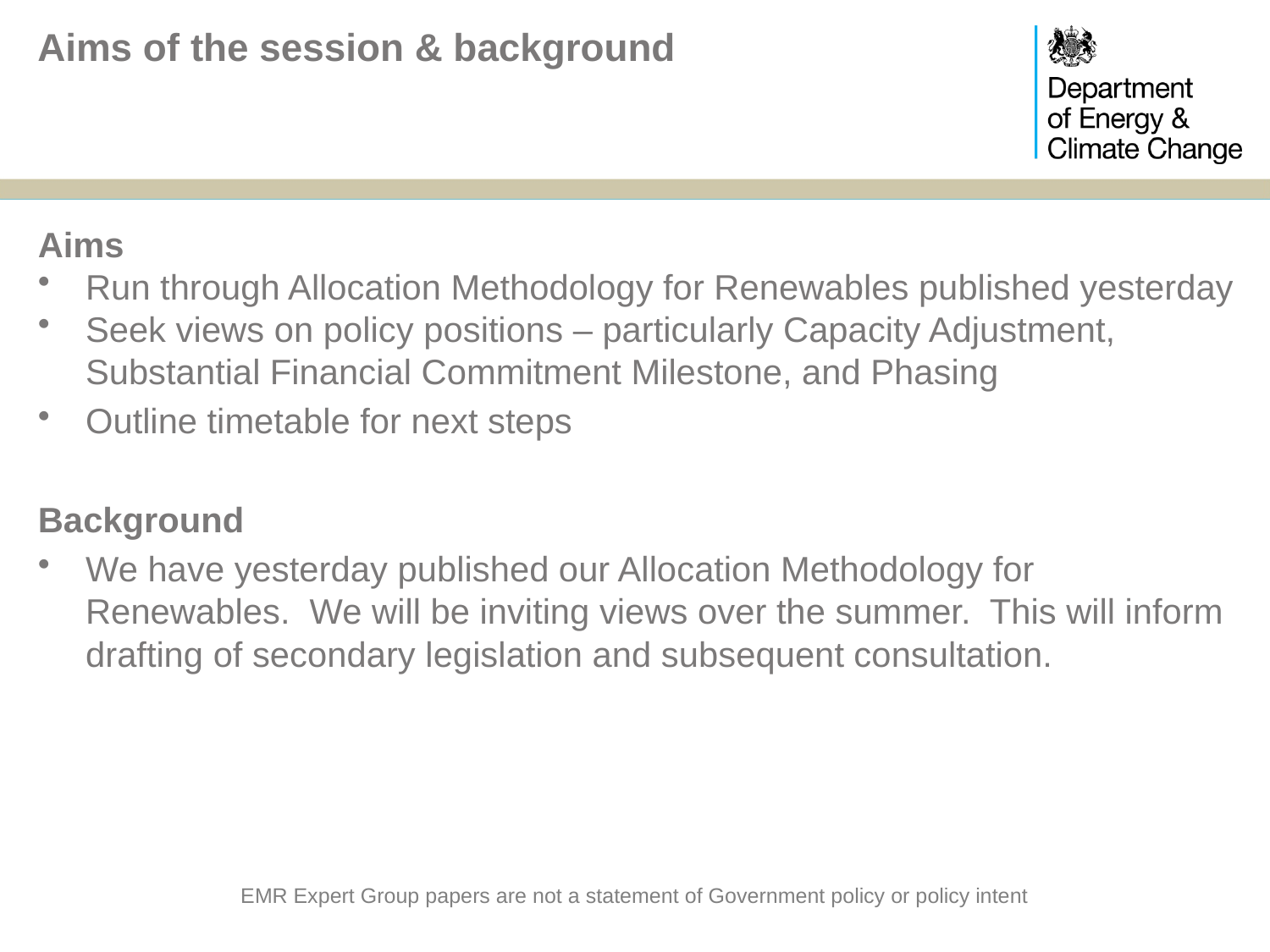

# Aims of the session & background
Aims
Run through Allocation Methodology for Renewables published yesterday
Seek views on policy positions – particularly Capacity Adjustment, Substantial Financial Commitment Milestone, and Phasing
Outline timetable for next steps

Background
We have yesterday published our Allocation Methodology for Renewables.  We will be inviting views over the summer.  This will inform drafting of secondary legislation and subsequent consultation.
EMR Expert Group papers are not a statement of Government policy or policy intent